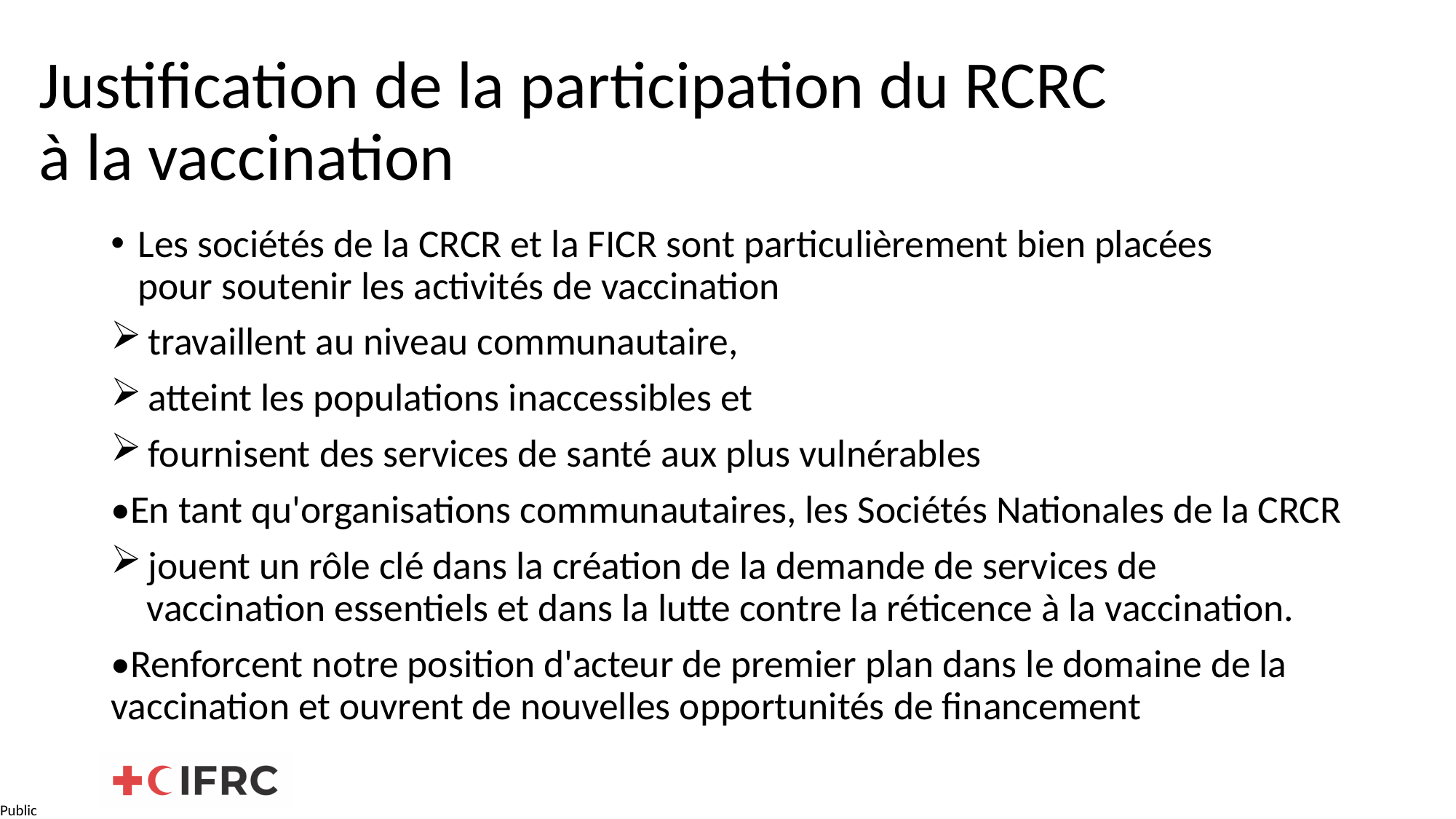

# Justification de la participation du RCRC  à la vaccination
Les sociétés de la CRCR et la FICR sont particulièrement bien placées pour soutenir les activités de vaccination
 travaillent au niveau communautaire,
 atteint les populations inaccessibles et
 fournisent des services de santé aux plus vulnérables
•En tant qu'organisations communautaires, les Sociétés Nationales de la CRCR
 jouent un rôle clé dans la création de la demande de services de  vaccination essentiels et dans la lutte contre la réticence à la vaccination.
•Renforcent notre position d'acteur de premier plan dans le domaine de la vaccination et ouvrent de nouvelles opportunités de financement